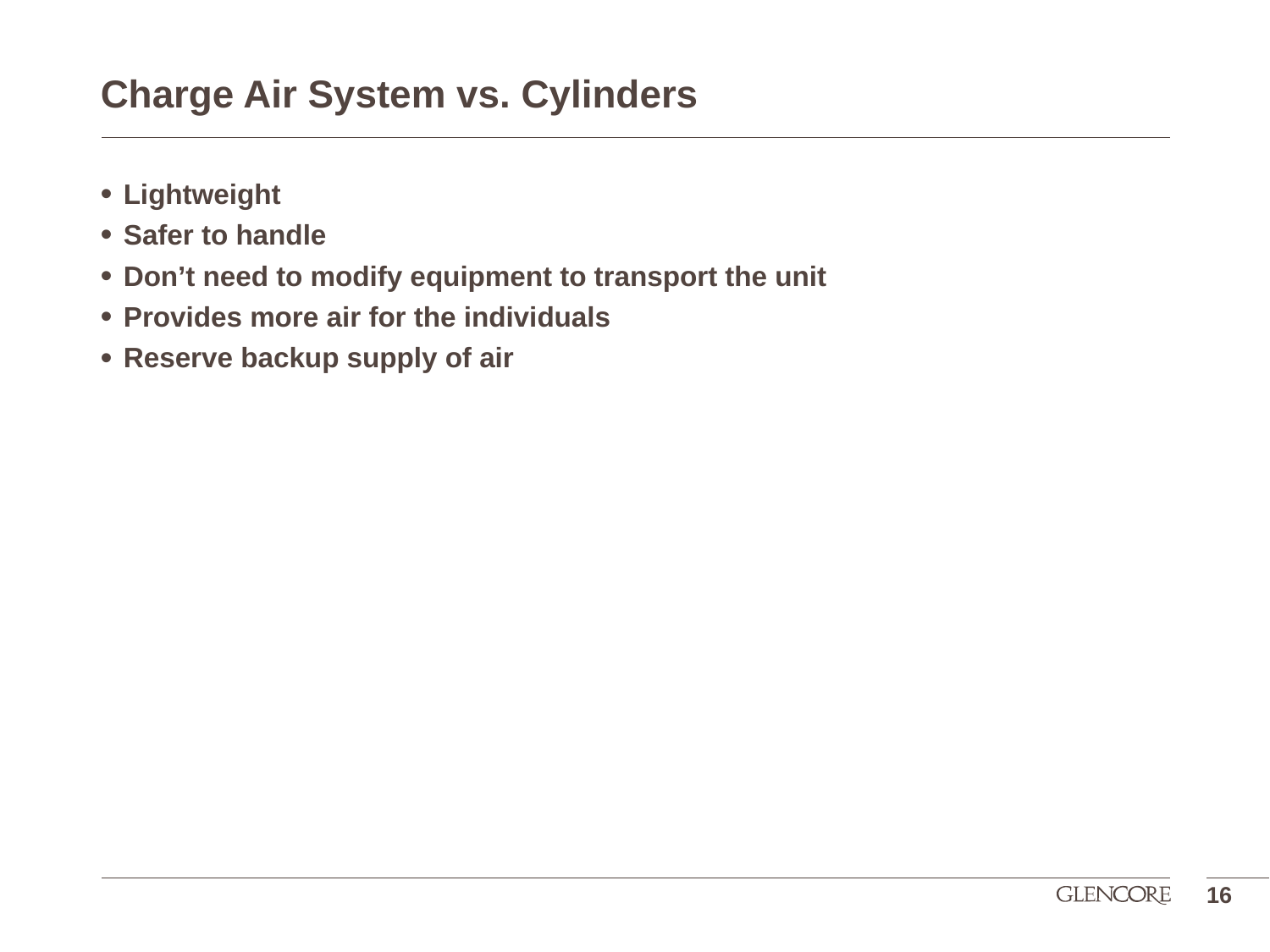

# Charge Air System vs. Cylinders
Lightweight
Safer to handle
Don’t need to modify equipment to transport the unit
Provides more air for the individuals
Reserve backup supply of air

16